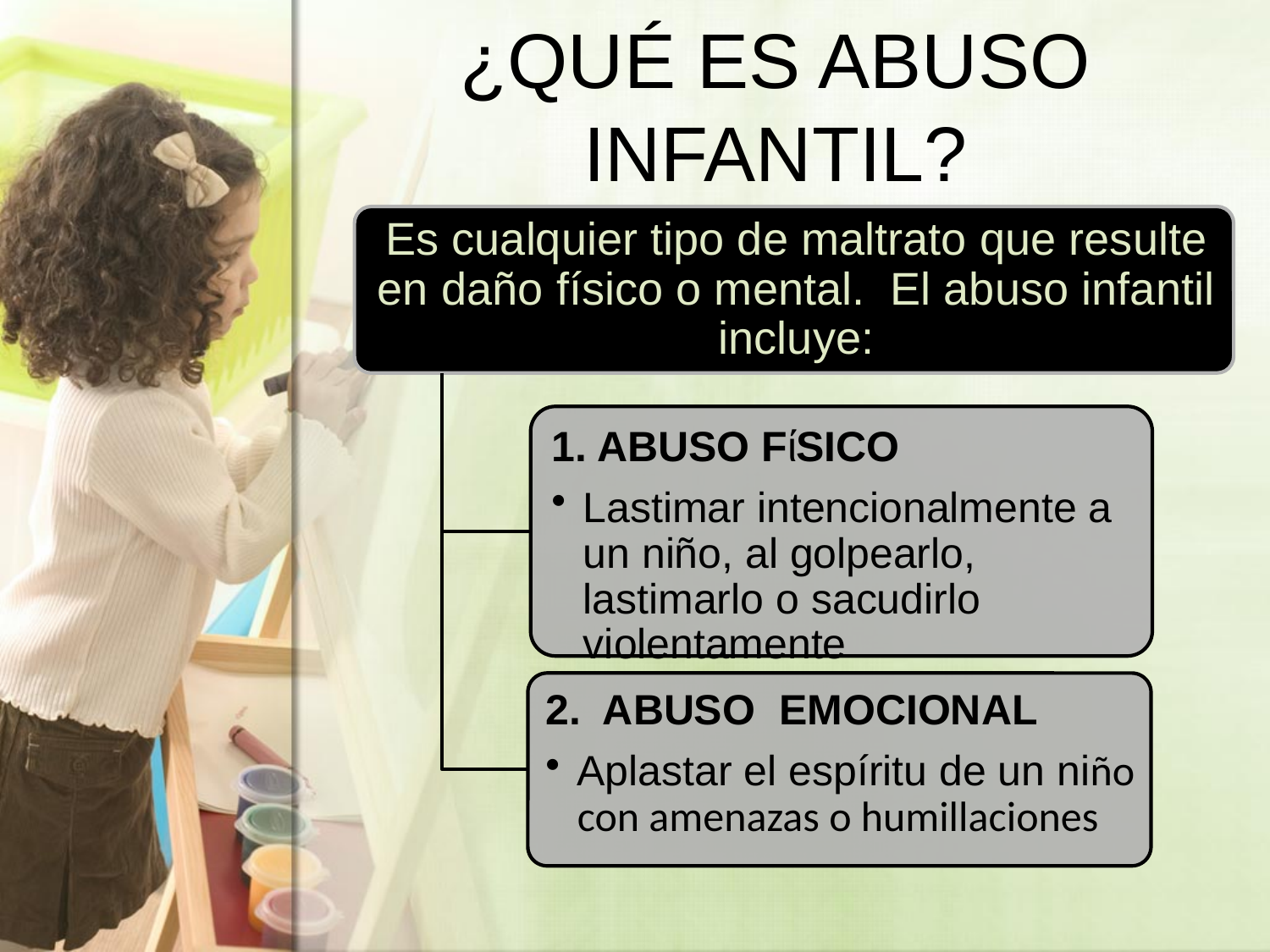

# ¿QUÉ ES ABUSO INFANTIL?
Es cualquier tipo de maltrato que resulte en daño físico o mental.  El abuso infantil incluye:
1. ABUSO FίSICO
Lastimar intencionalmente a un niño, al golpearlo, lastimarlo o sacudirlo violentamente
2.  ABUSO  EMOCIONAL
Aplastar el espíritu de un niño con amenazas o humillaciones